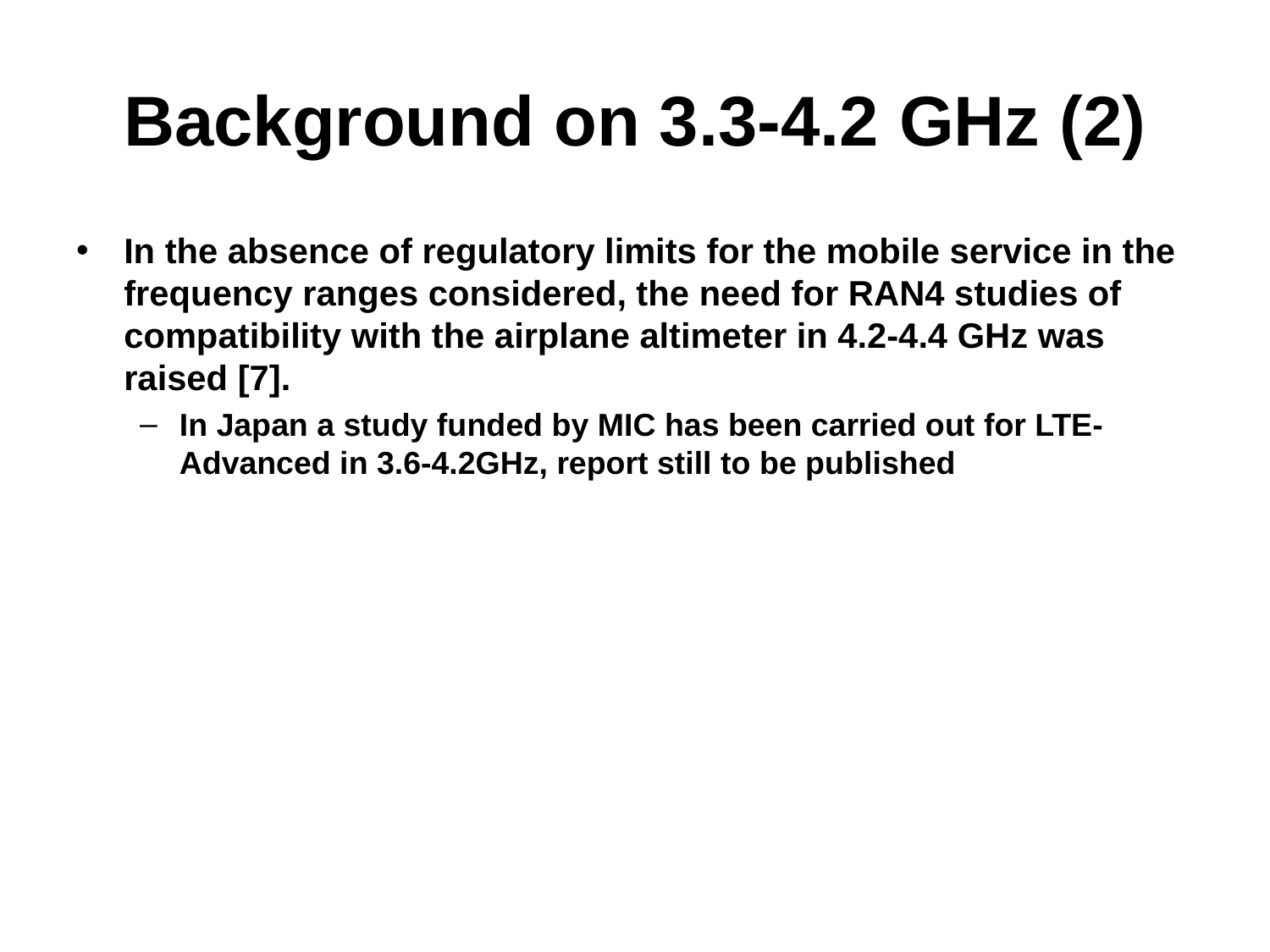

# Background on 3.3-4.2 GHz (2)
In the absence of regulatory limits for the mobile service in the frequency ranges considered, the need for RAN4 studies of compatibility with the airplane altimeter in 4.2-4.4 GHz was raised [7].
In Japan a study funded by MIC has been carried out for LTE-Advanced in 3.6-4.2GHz, report still to be published